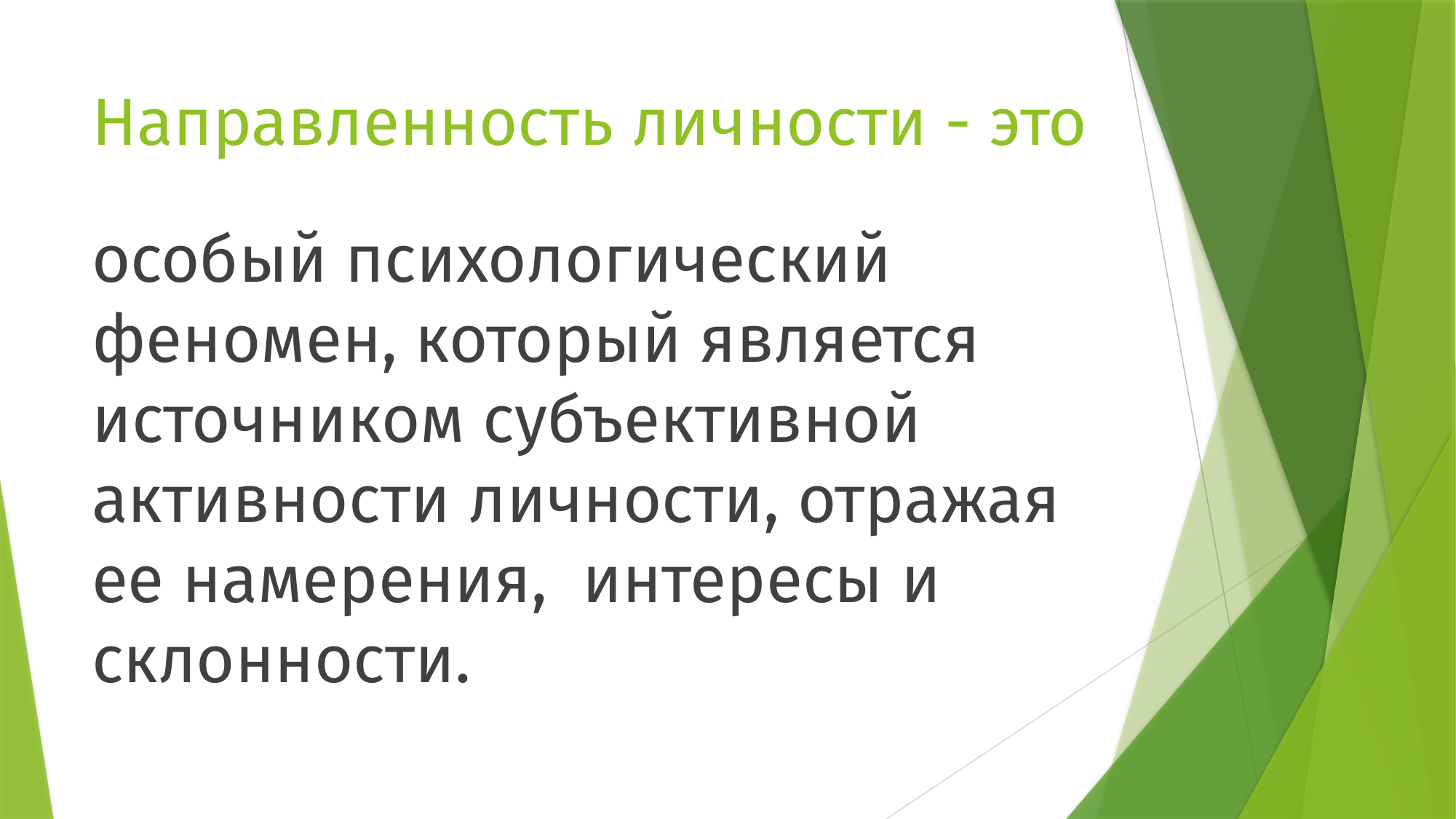

# Направленность личности - это
особый психологический феномен, который является источником субъективной активности личности, отражая ее намерения,  интересы и склонности.